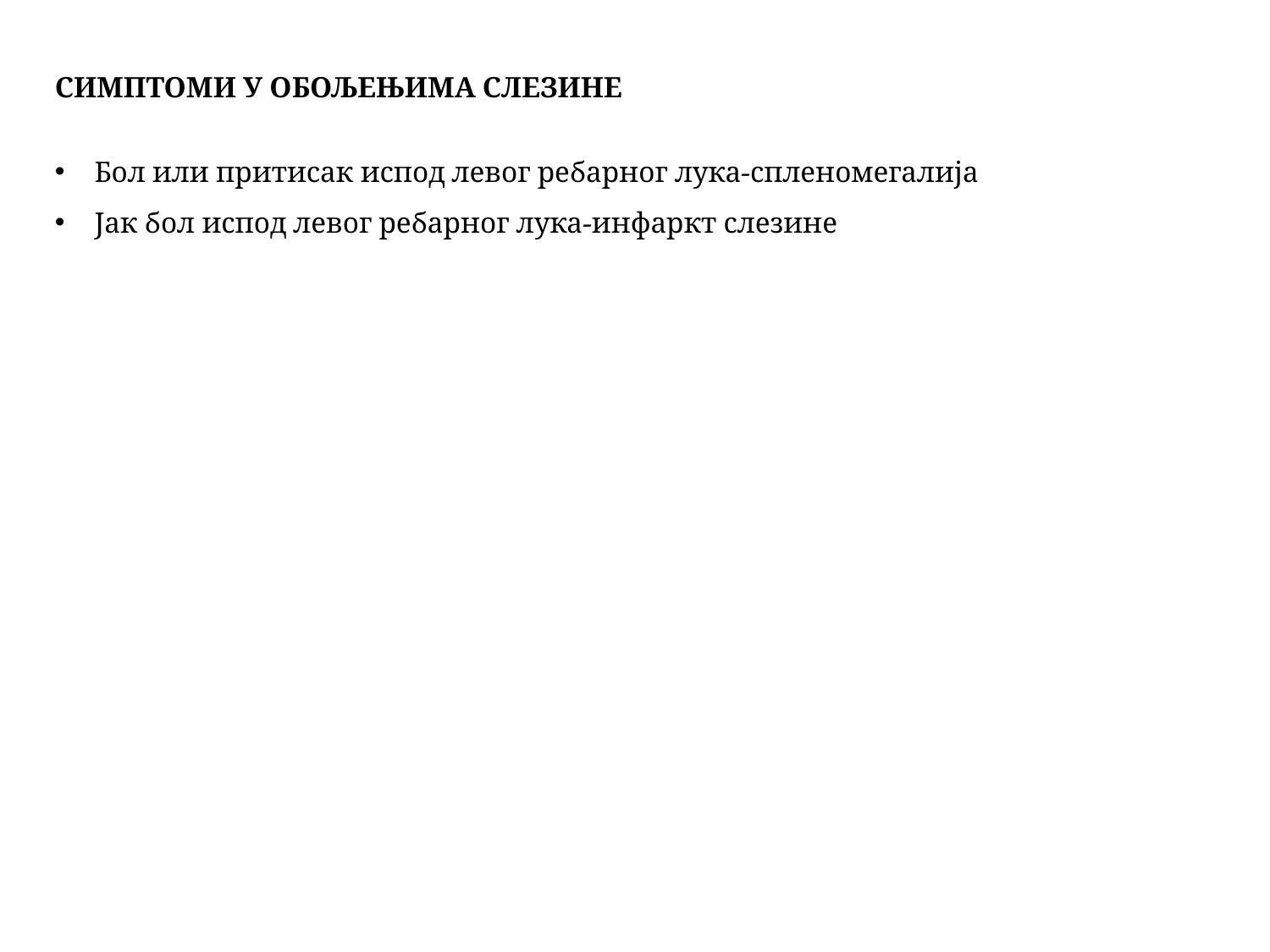

СИМПТОМИ У ОБОЉЕЊИМА СЛЕЗИНЕ

Бол или притисак испод левог ребарног лука-спленомегалија
Јак бол испод левог ребарног лука-инфаркт слезине